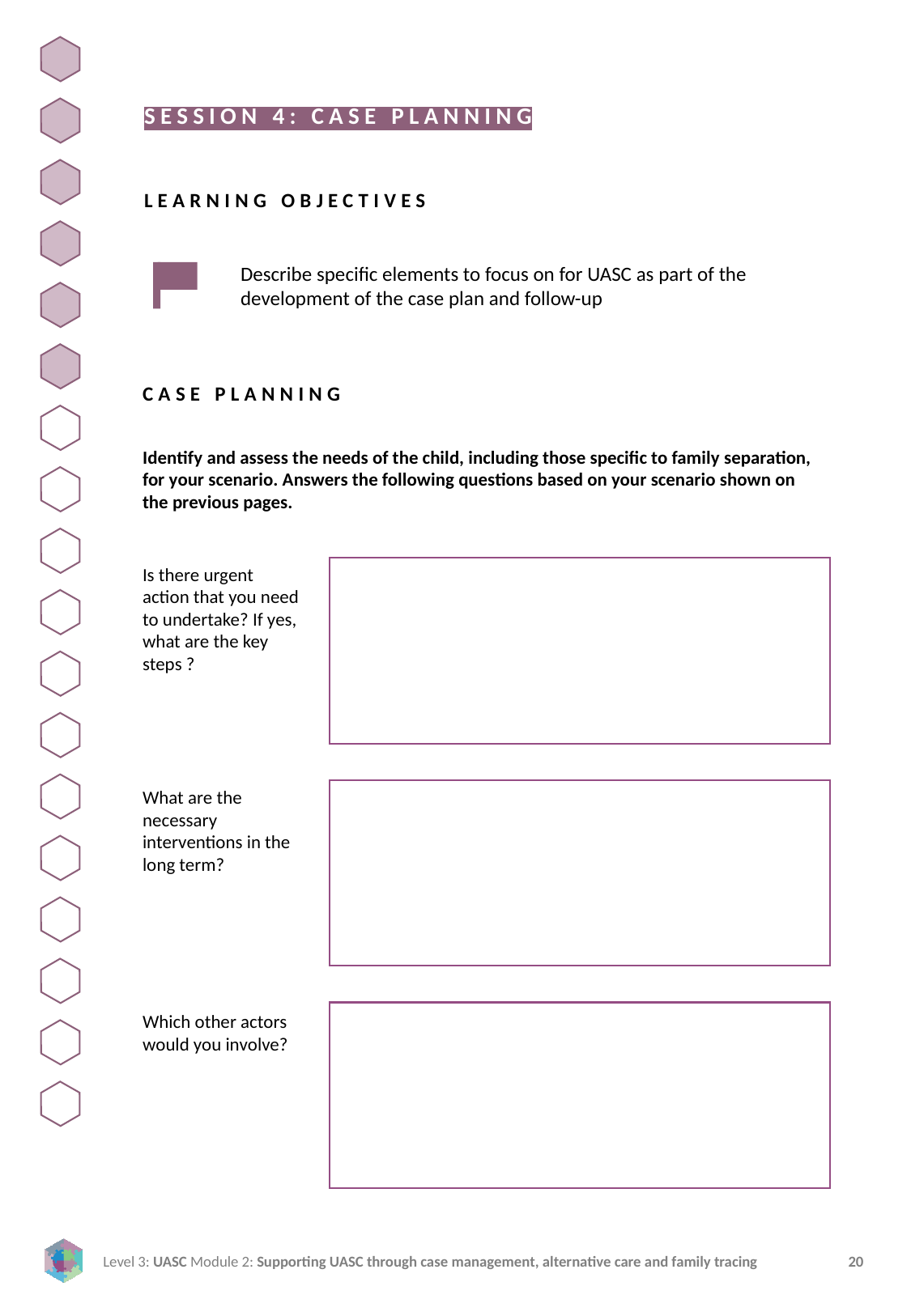

SESSION 4: CASE PLANNING

LEARNING OBJECTIVES

Describe specific elements to focus on for UASC as part of the development of the case plan and follow-up

CASE PLANNING

Identify and assess the needs of the child, including those specific to family separation, for your scenario. Answers the following questions based on your scenario shown on the previous pages.

Is there urgent action that you need to undertake? If yes, what are the key steps ?

What are the necessary interventions in the long term?

Which other actors would you involve?